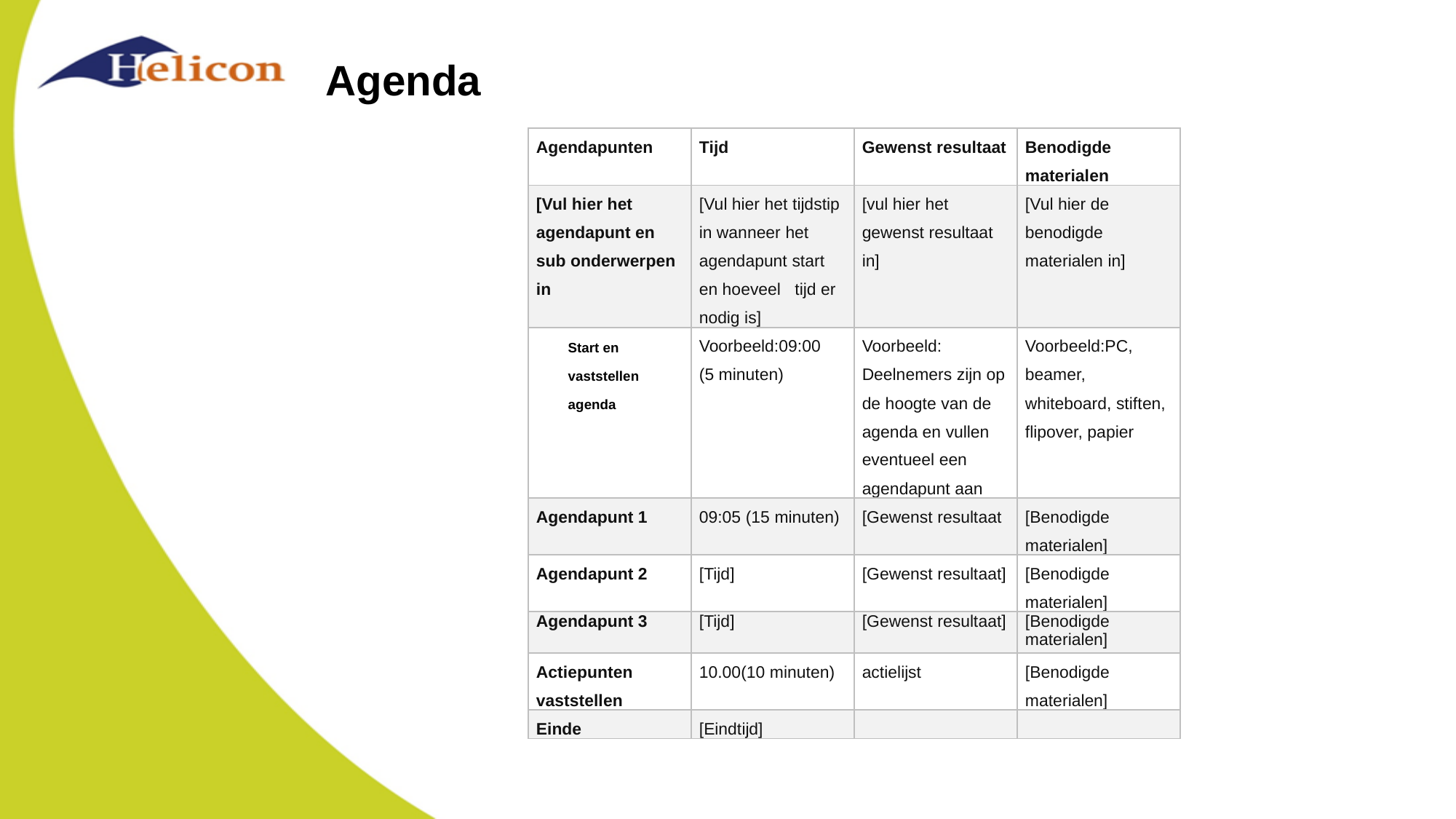

# Agenda
| Agendapunten | Tijd | Gewenst resultaat | Benodigde materialen |
| --- | --- | --- | --- |
| [Vul hier het agendapunt en sub onderwerpen in | [Vul hier het tijdstip in wanneer het agendapunt start en hoeveel   tijd er nodig is] | [vul hier het gewenst resultaat in] | [Vul hier de benodigde materialen in] |
| Start en vaststellen agenda | Voorbeeld:09:00 (5 minuten) | Voorbeeld: Deelnemers zijn op de hoogte van de agenda en vullen eventueel een agendapunt aan | Voorbeeld:PC, beamer, whiteboard, stiften, flipover, papier |
| Agendapunt 1 | 09:05 (15 minuten) | [Gewenst resultaat | [Benodigde materialen] |
| Agendapunt 2 | [Tijd] | [Gewenst resultaat] | [Benodigde materialen] |
| Agendapunt 3 | [Tijd] | [Gewenst resultaat] | [Benodigde materialen] |
| Actiepunten vaststellen | 10.00(10 minuten) | actielijst | [Benodigde materialen] |
| Einde | [Eindtijd] |  |  |